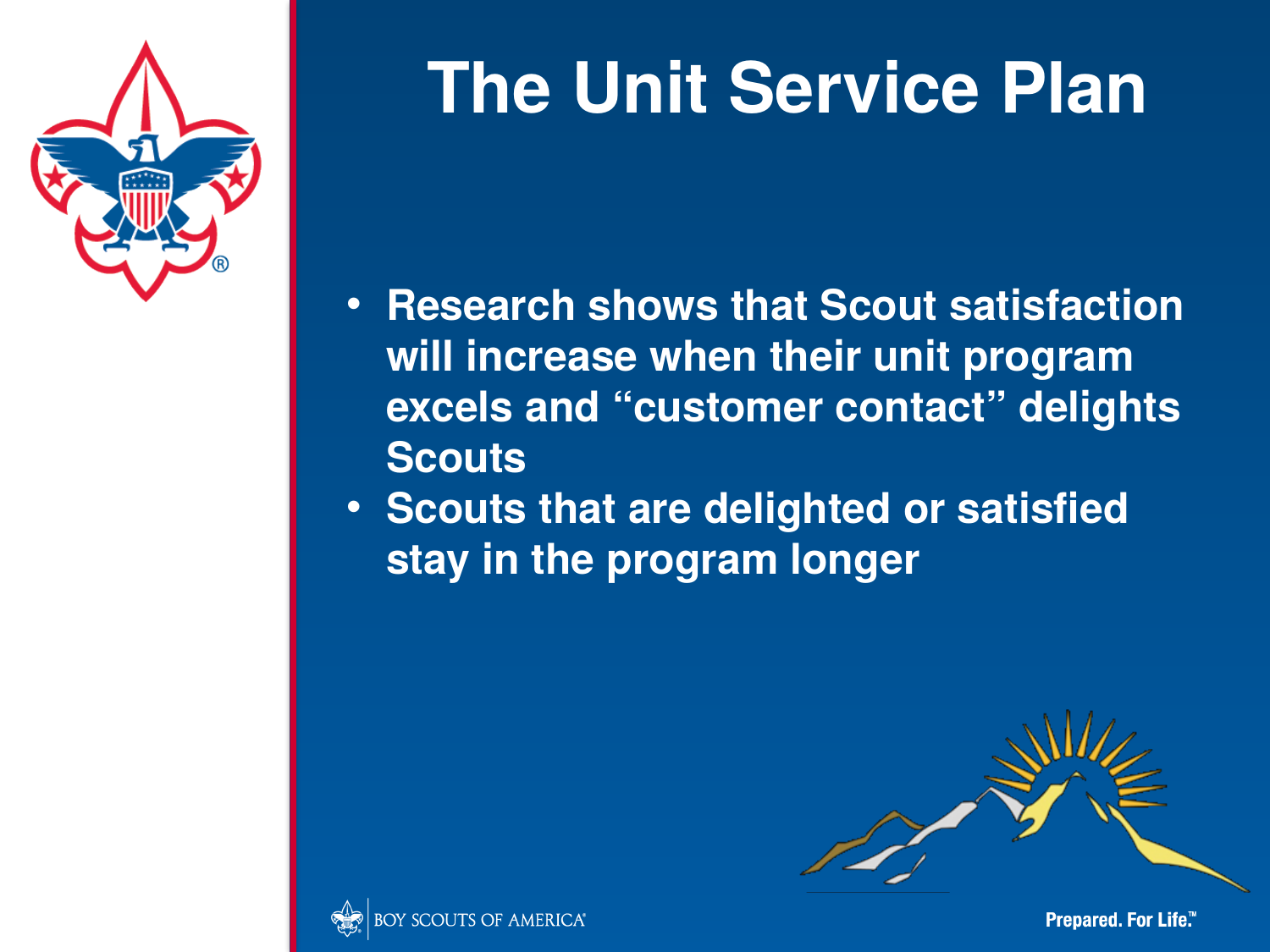

The Unit Service Plan
Research shows that Scout satisfaction will increase when their unit program excels and “customer contact” delights Scouts
Scouts that are delighted or satisfied stay in the program longer